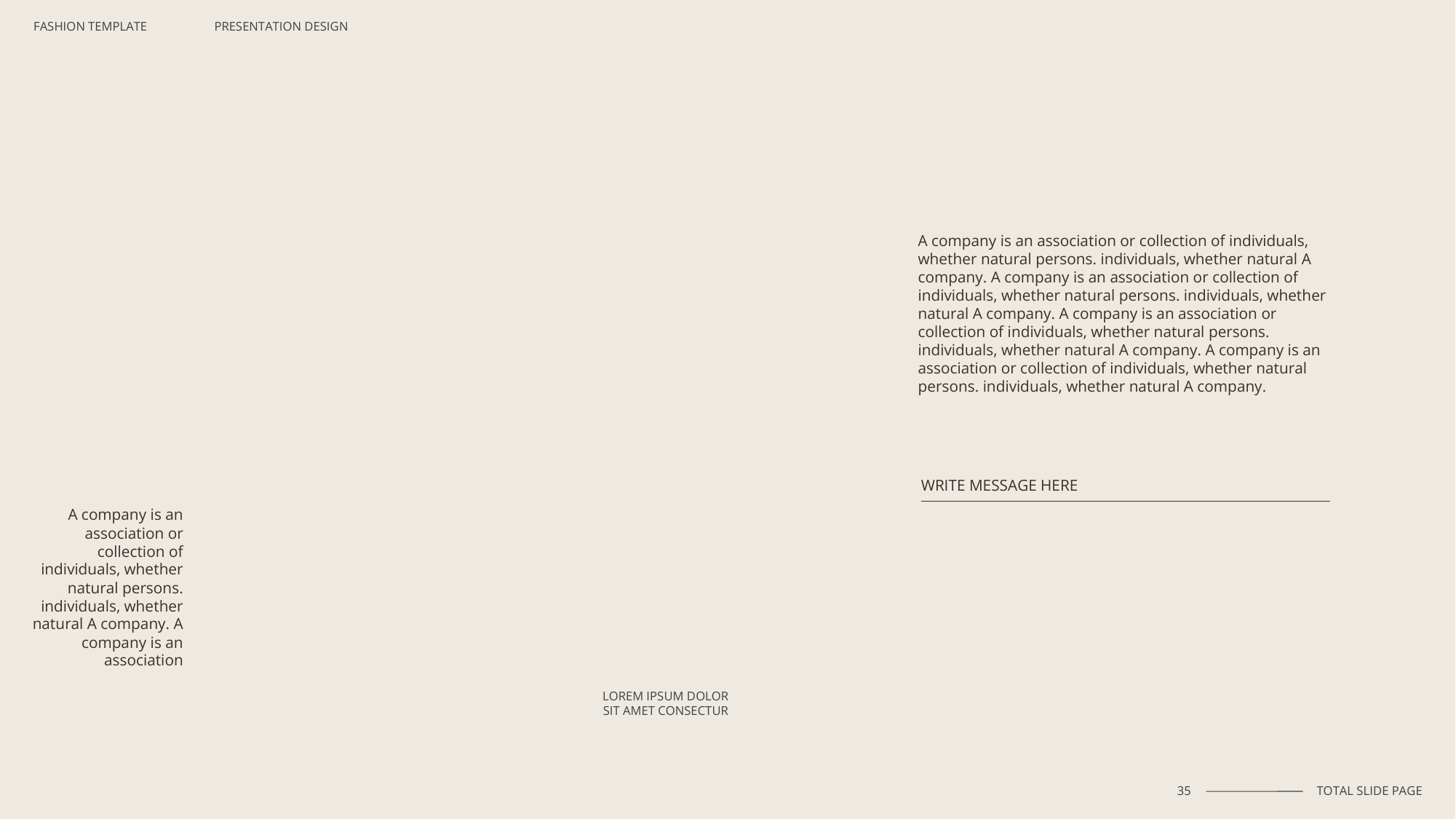

FASHION TEMPLATE
PRESENTATION DESIGN

A company is an association or collection of individuals, whether natural persons. individuals, whether natural A company. A company is an association or collection of individuals, whether natural persons. individuals, whether natural A company. A company is an association or collection of individuals, whether natural persons. individuals, whether natural A company. A company is an association or collection of individuals, whether natural persons. individuals, whether natural A company.

WRITE MESSAGE HERE
A company is an association or collection of individuals, whether natural persons. individuals, whether natural A company. A company is an association
LOREM IPSUM DOLOR SIT AMET CONSECTUR
35
TOTAL SLIDE PAGE